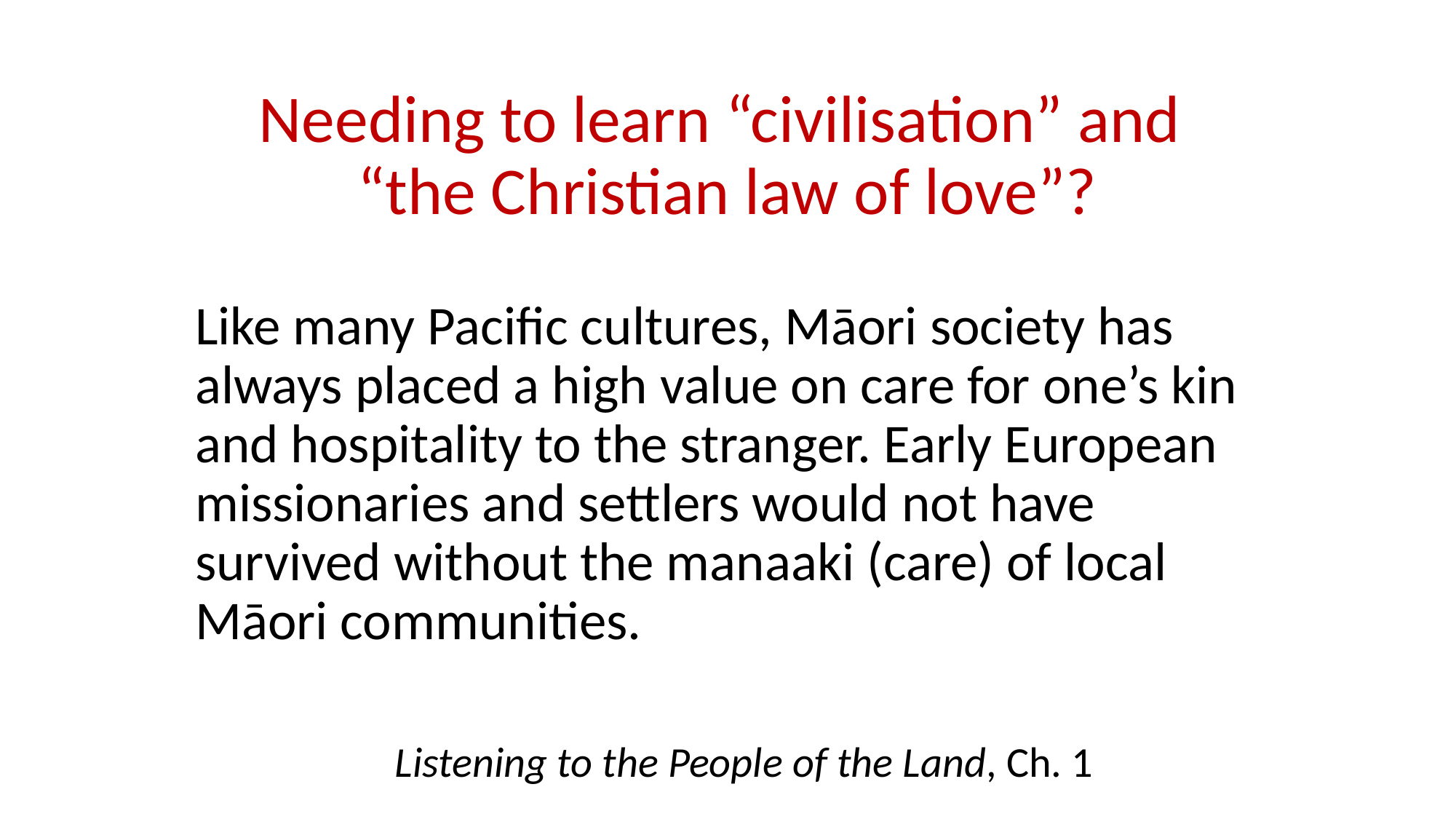

# Needing to learn “civilisation” and “the Christian law of love”?
Like many Pacific cultures, Māori society has always placed a high value on care for one’s kin and hospitality to the stranger. Early European missionaries and settlers would not have survived without the manaaki (care) of local Māori communities.

Listening to the People of the Land, Ch. 1